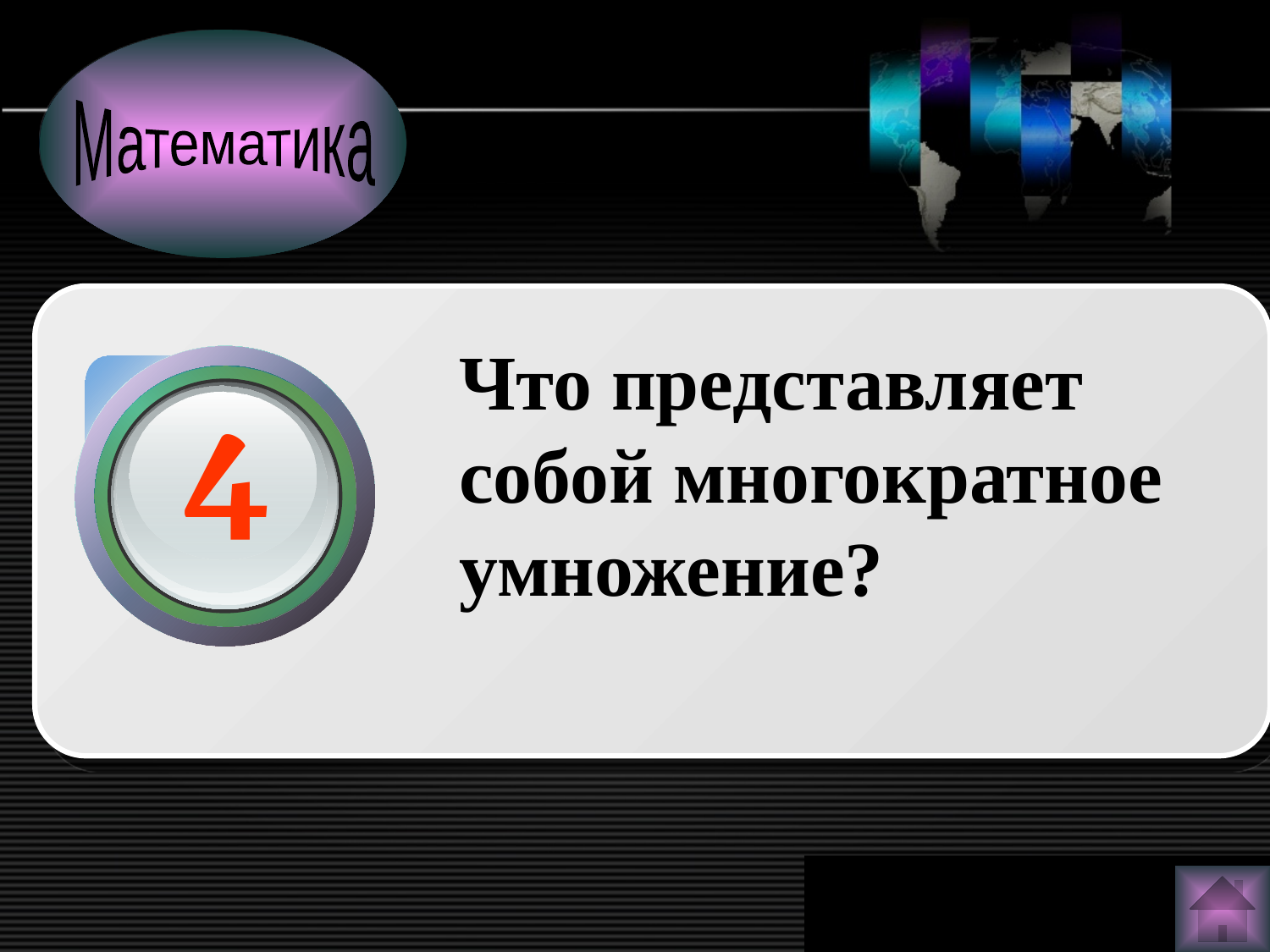

Математика

Что представляет собой многократное умножение?

4

www.themegallery.com